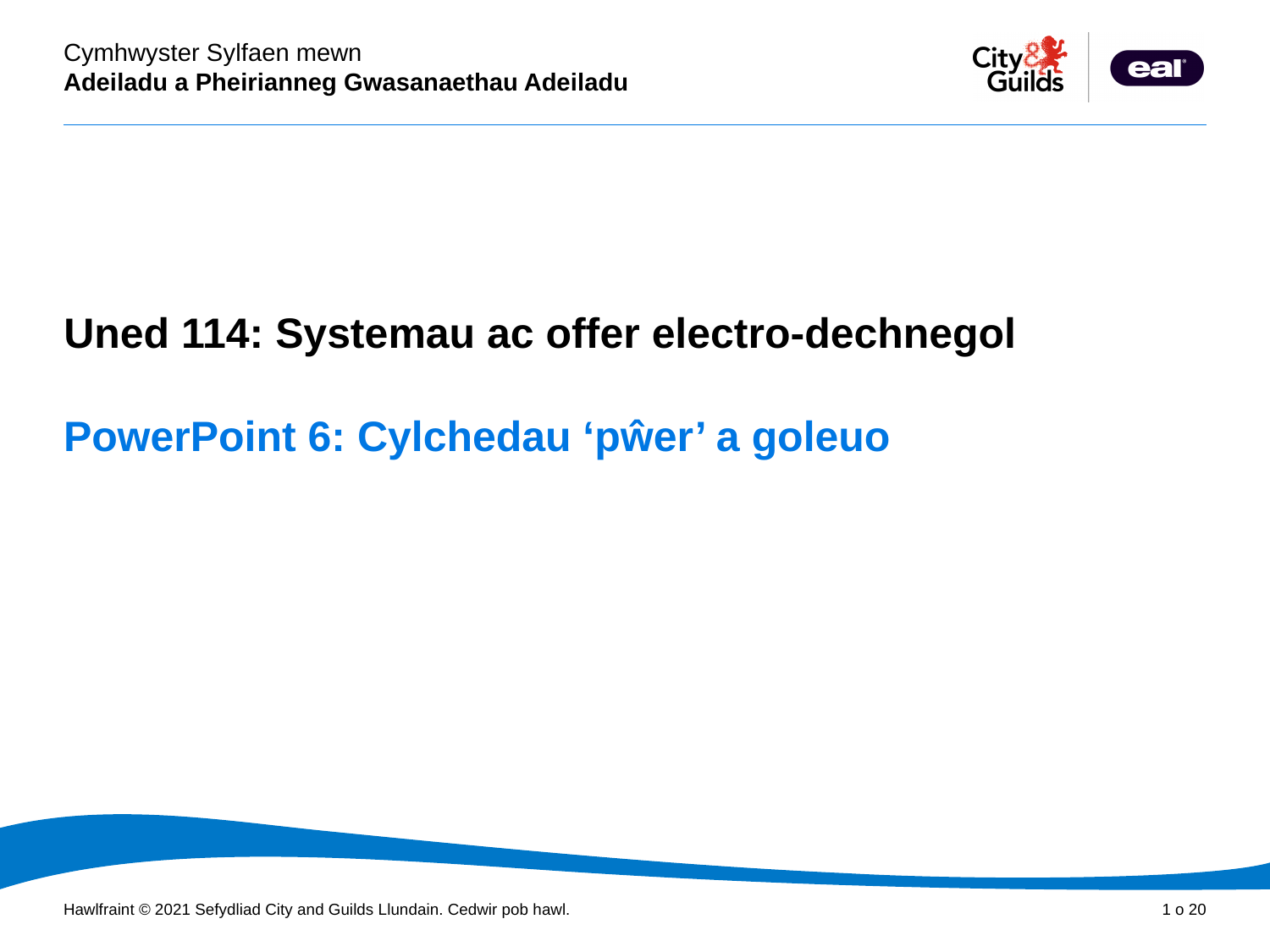

Cyflwyniad PowerPoint
Uned 114: Systemau ac offer electro-dechnegol
PowerPoint 6: Cylchedau ‘pŵer’ a goleuo